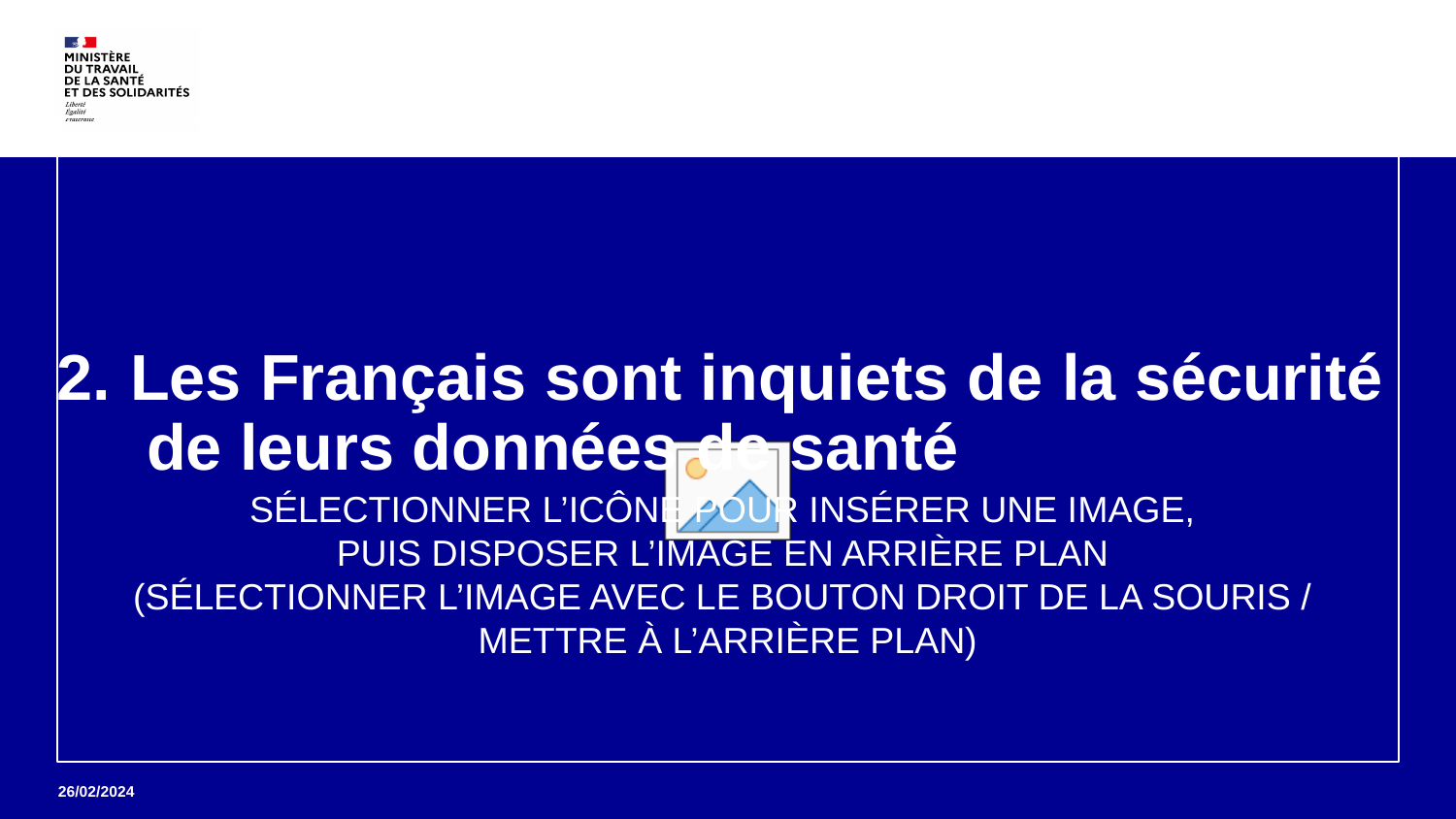

# 2. Les Français sont inquiets de la sécurité      de leurs données de santé

9
26/02/2024